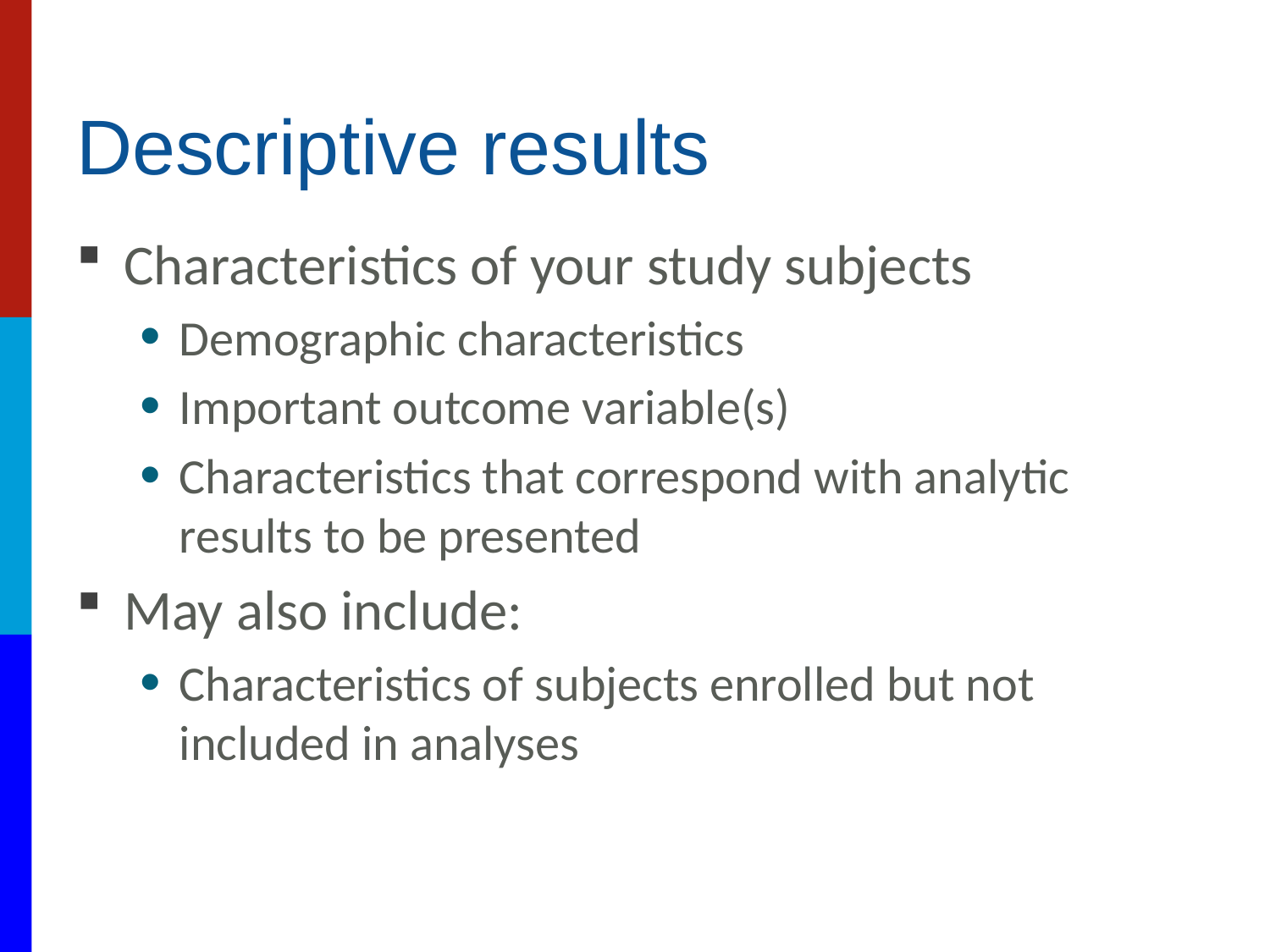

# Descriptive results
Characteristics of your study subjects
Demographic characteristics
Important outcome variable(s)
Characteristics that correspond with analytic results to be presented
May also include:
Characteristics of subjects enrolled but not included in analyses